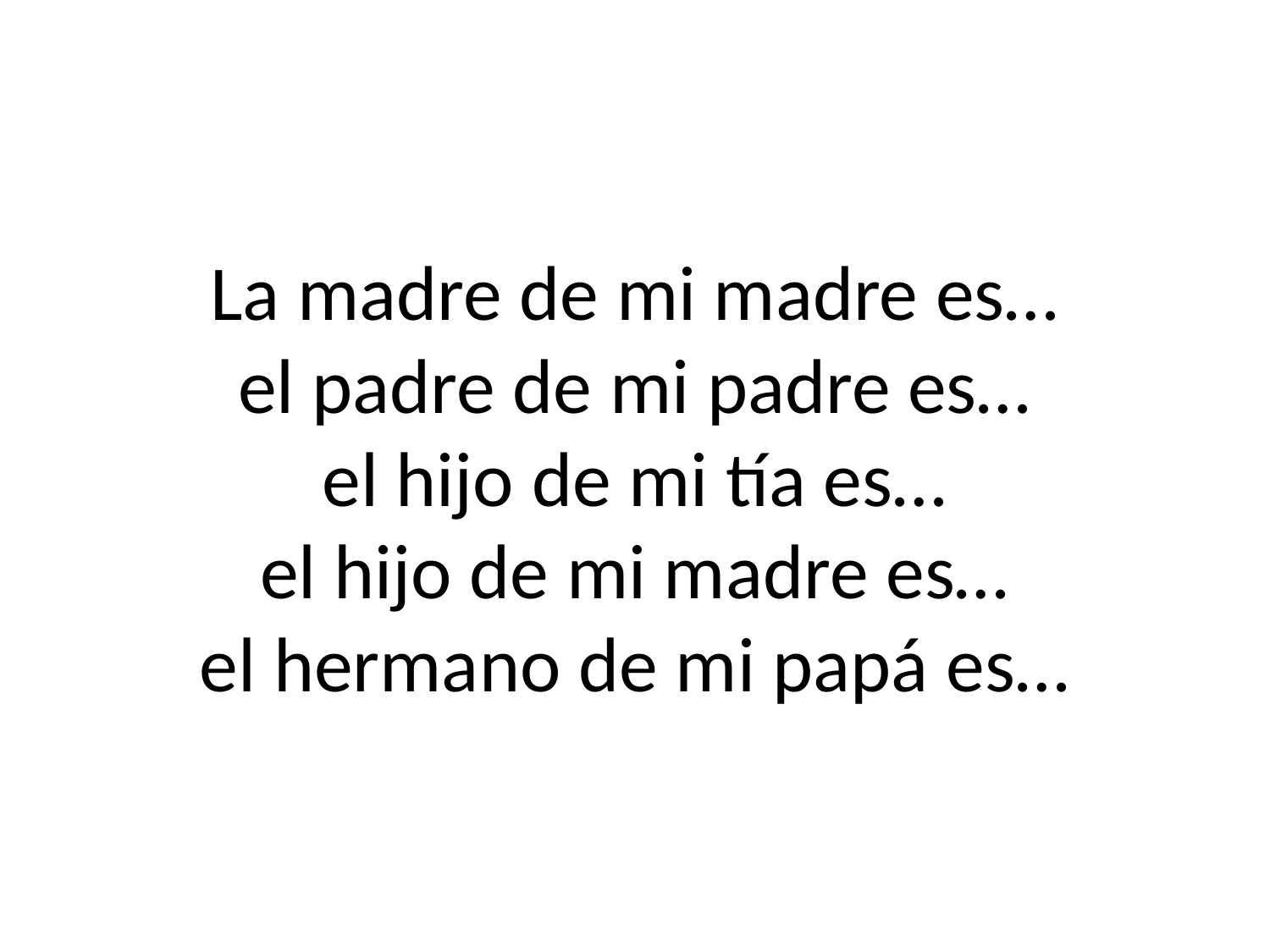

# La madre de mi madre es… el padre de mi padre es… el hijo de mi tía es… el hijo de mi madre es… el hermano de mi papá es…